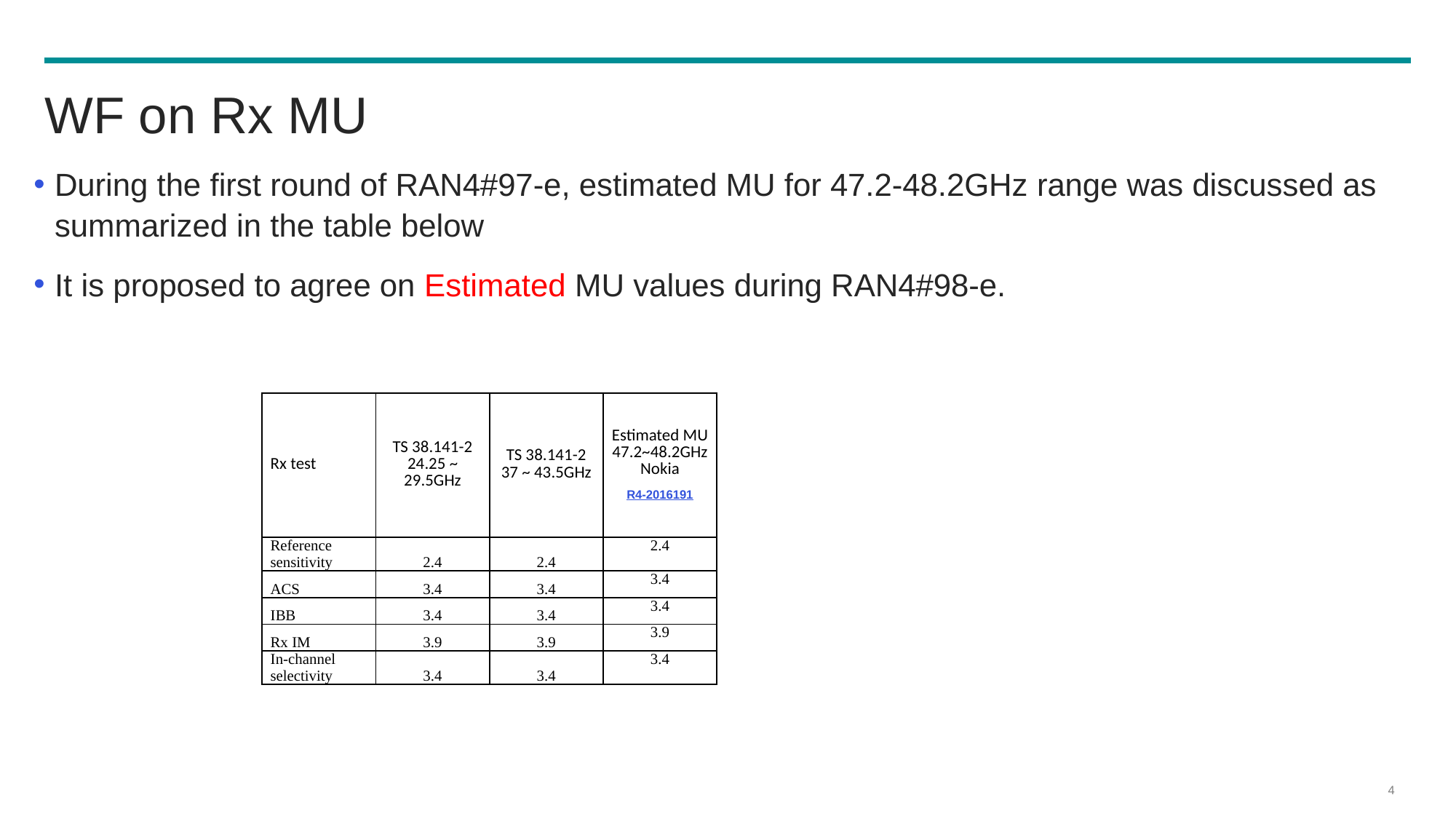

# WF on Rx MU
During the first round of RAN4#97-e, estimated MU for 47.2-48.2GHz range was discussed as summarized in the table below
It is proposed to agree on Estimated MU values during RAN4#98-e.

| Rx test | TS 38.141-2 24.25 ~ 29.5GHz | TS 38.141-2 37 ~ 43.5GHz | Estimated MU 47.2~48.2GHz Nokia R4-2016191 |
| --- | --- | --- | --- |
| Reference sensitivity | 2.4 | 2.4 | 2.4 |
| ACS | 3.4 | 3.4 | 3.4 |
| IBB | 3.4 | 3.4 | 3.4 |
| Rx IM | 3.9 | 3.9 | 3.9 |
| In-channel selectivity | 3.4 | 3.4 | 3.4 |